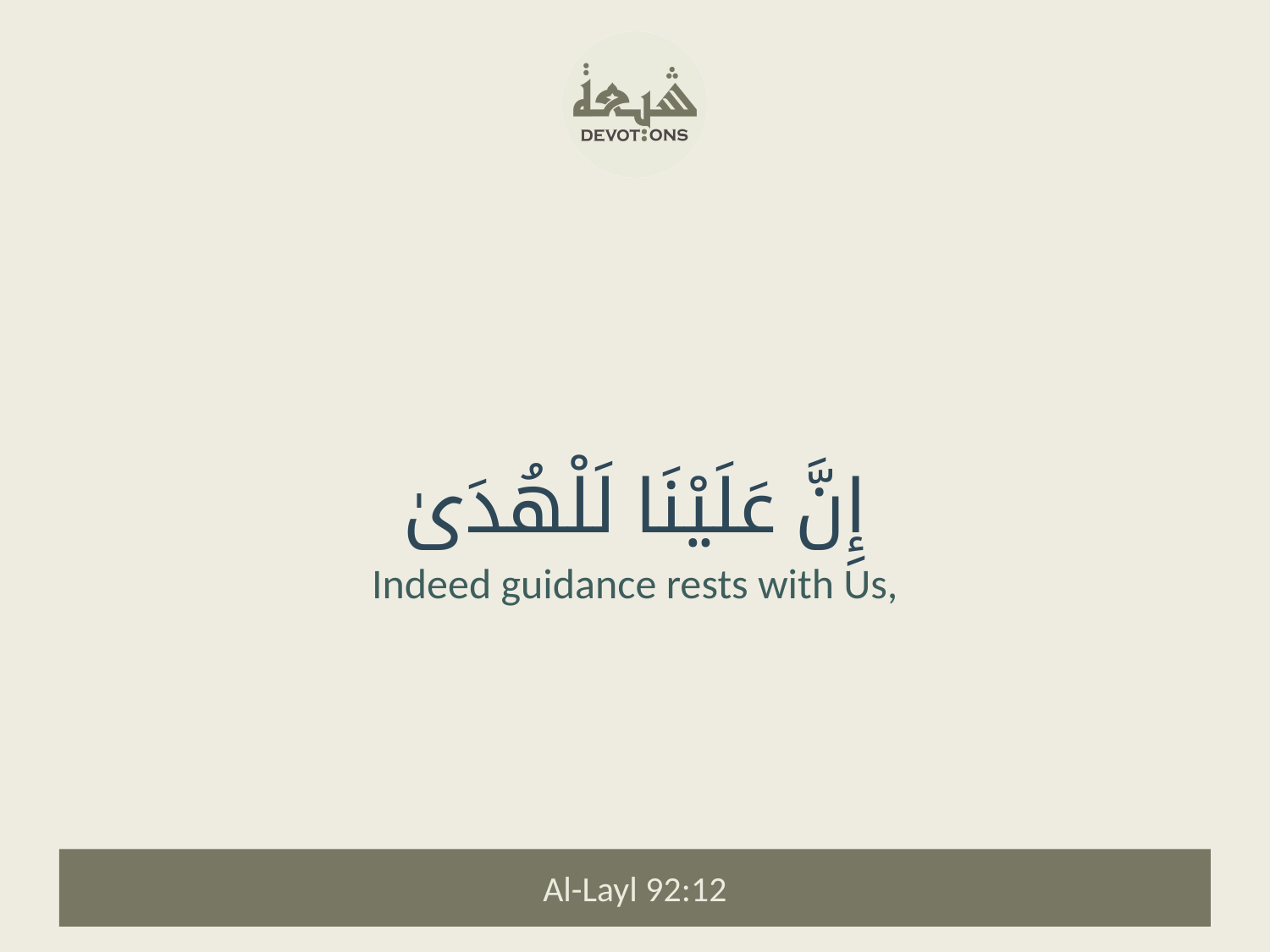

إِنَّ عَلَيْنَا لَلْهُدَىٰ
Indeed guidance rests with Us,
Al-Layl 92:12